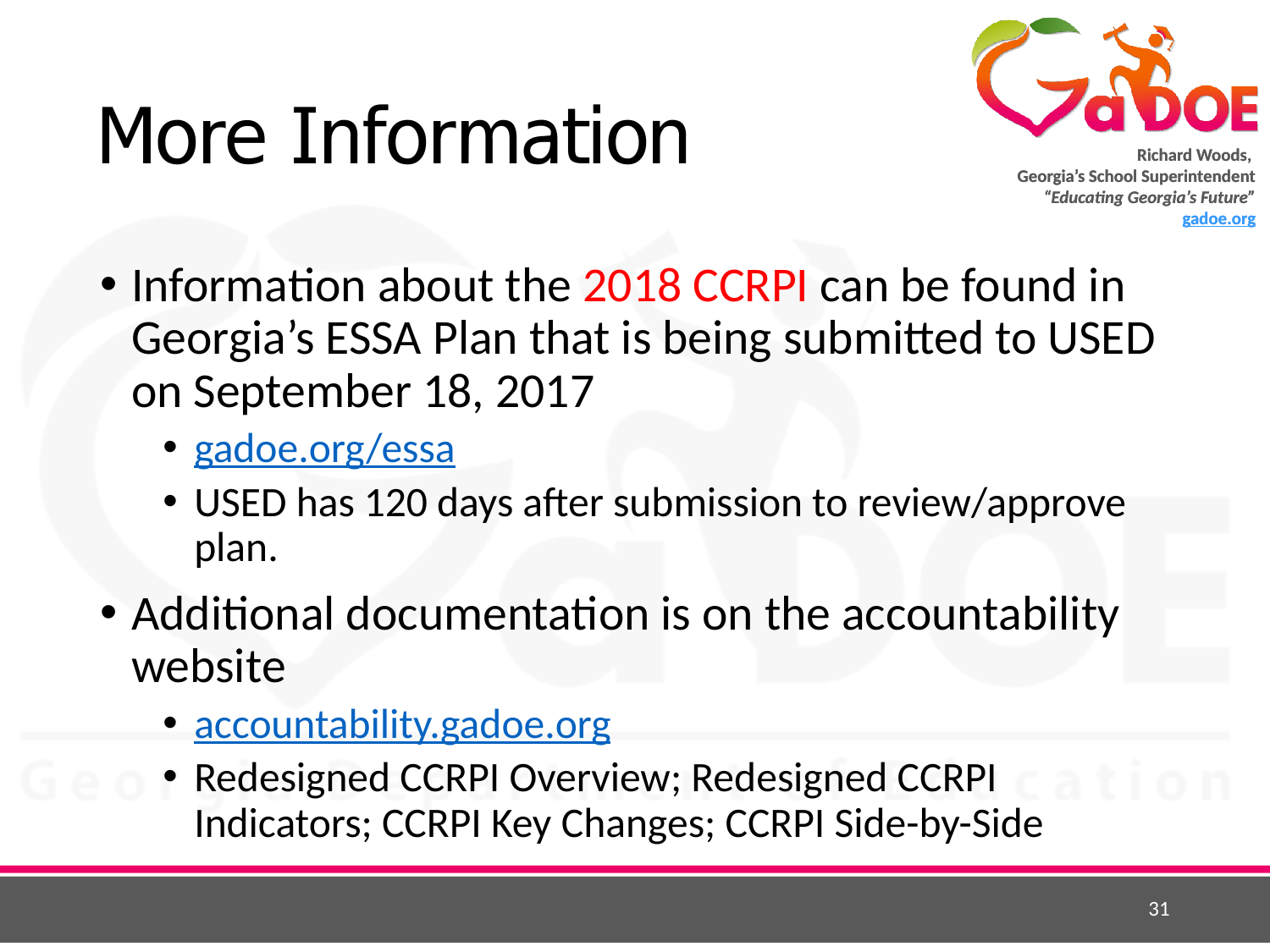

# More Information
Information about the 2018 CCRPI can be found in Georgia’s ESSA Plan that is being submitted to USED on September 18, 2017
gadoe.org/essa
USED has 120 days after submission to review/approve plan.
Additional documentation is on the accountability website
accountability.gadoe.org
Redesigned CCRPI Overview; Redesigned CCRPI Indicators; CCRPI Key Changes; CCRPI Side-by-Side
31